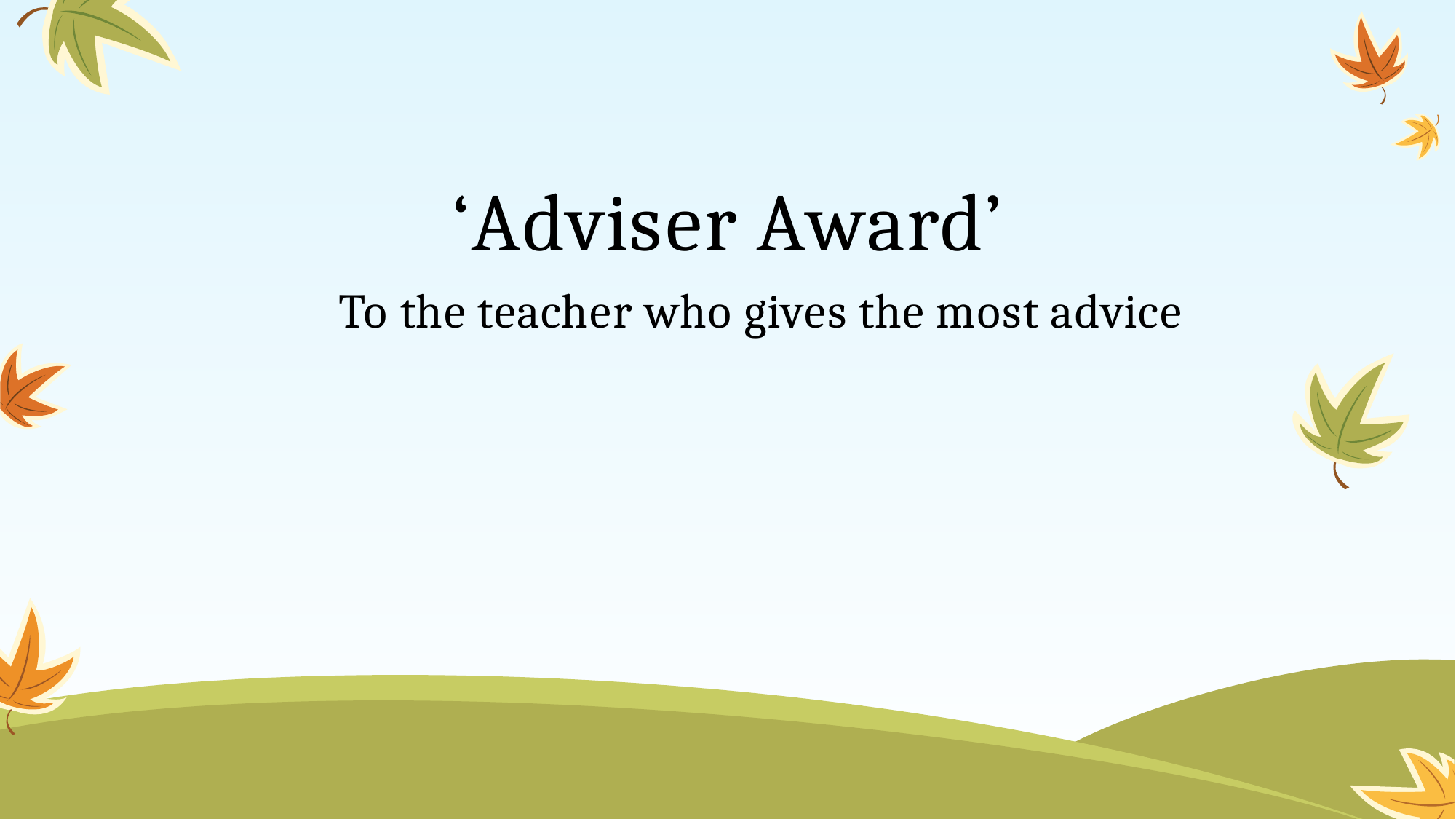

# ‘Adviser Award’
To the teacher who gives the most advice